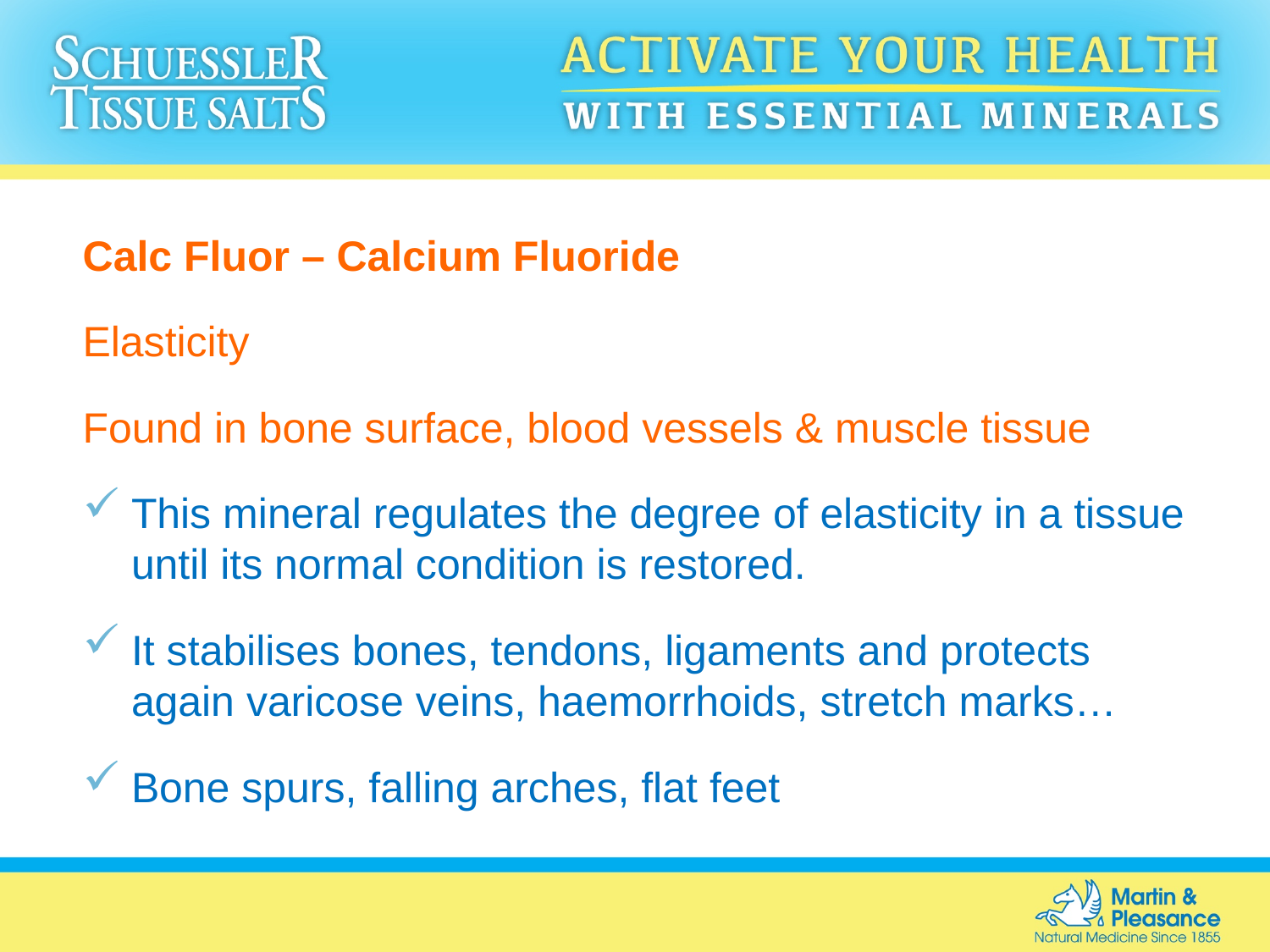

Calc Fluor – Calcium Fluoride
Elasticity
Found in bone surface, blood vessels & muscle tissue
This mineral regulates the degree of elasticity in a tissue until its normal condition is restored.
It stabilises bones, tendons, ligaments and protects again varicose veins, haemorrhoids, stretch marks…
Bone spurs, falling arches, flat feet